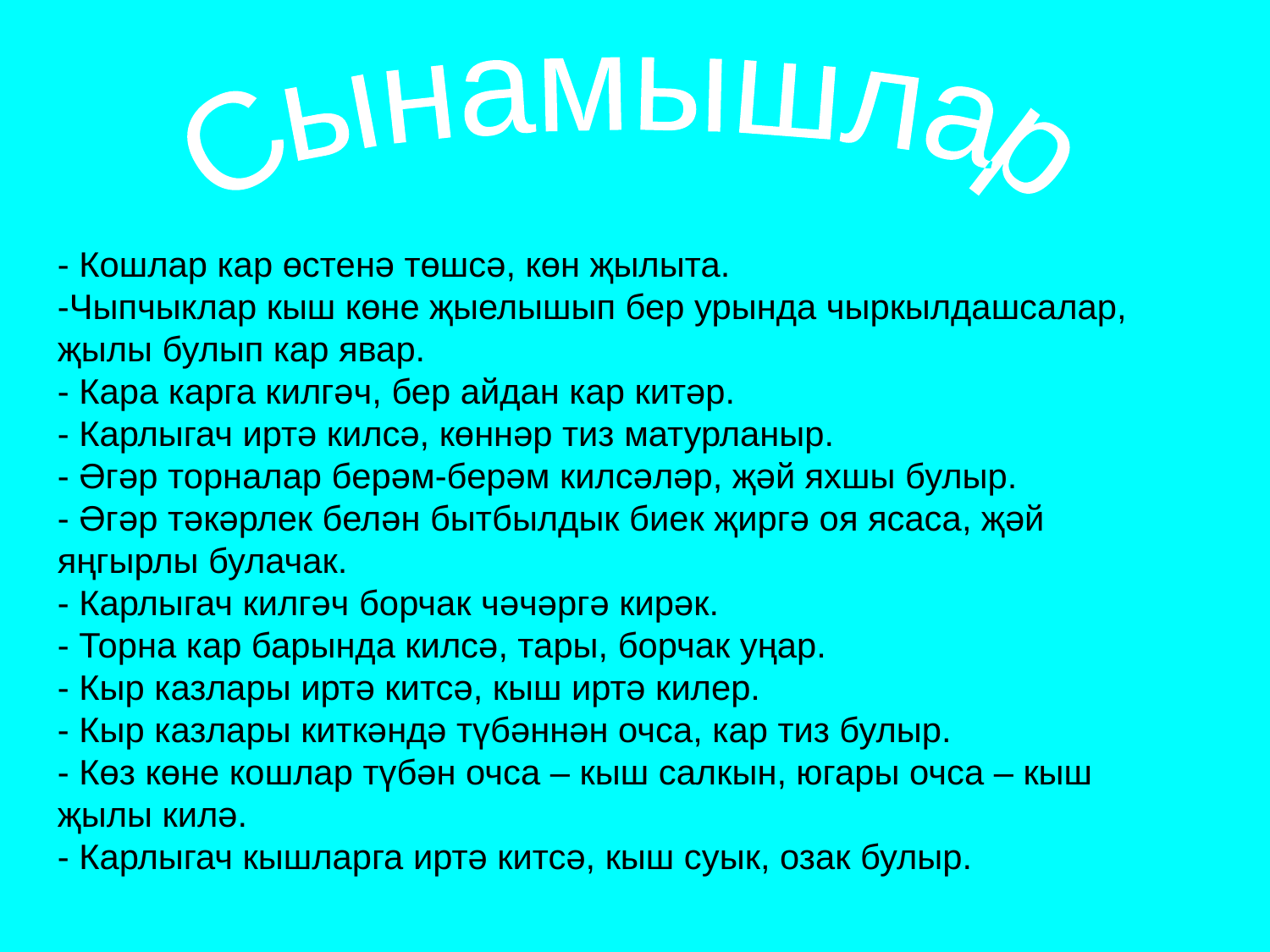

Сынамышлар
- Кошлар кар өстенә төшсә, көн җылыта.
-Чыпчыклар кыш көне җыелышып бер урында чыркылдашсалар, җылы булып кар явар.
- Кара карга килгәч, бер айдан кар китәр.
- Карлыгач иртә килсә, көннәр тиз матурланыр.
- Әгәр торналар берәм-берәм килсәләр, җәй яхшы булыр.
- Әгәр тәкәрлек белән бытбылдык биек җиргә оя ясаса, җәй яңгырлы булачак.
- Карлыгач килгәч борчак чәчәргә кирәк.
- Торна кар барында килсә, тары, борчак уңар.
- Кыр казлары иртә китсә, кыш иртә килер.
- Кыр казлары киткәндә түбәннән очса, кар тиз булыр.
- Көз көне кошлар түбән очса – кыш салкын, югары очса – кыш җылы килә.
- Карлыгач кышларга иртә китсә, кыш суык, озак булыр.